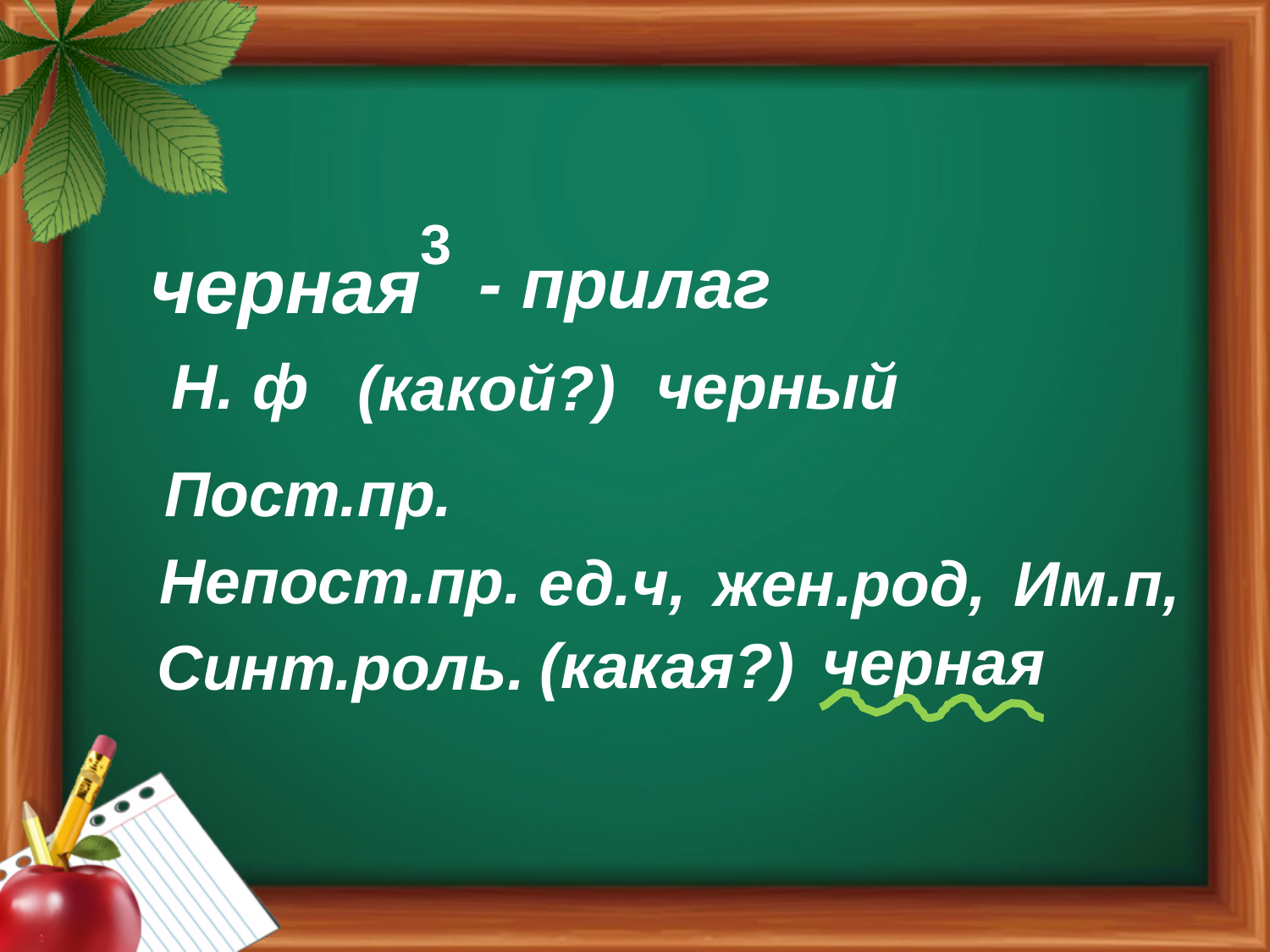

3
черная
- прилаг
черный
Н. ф
(какой?)
Пост.пр.
Непост.пр.
ед.ч,
Им.п,
жен.род,
черная
(какая?)
Синт.роль.